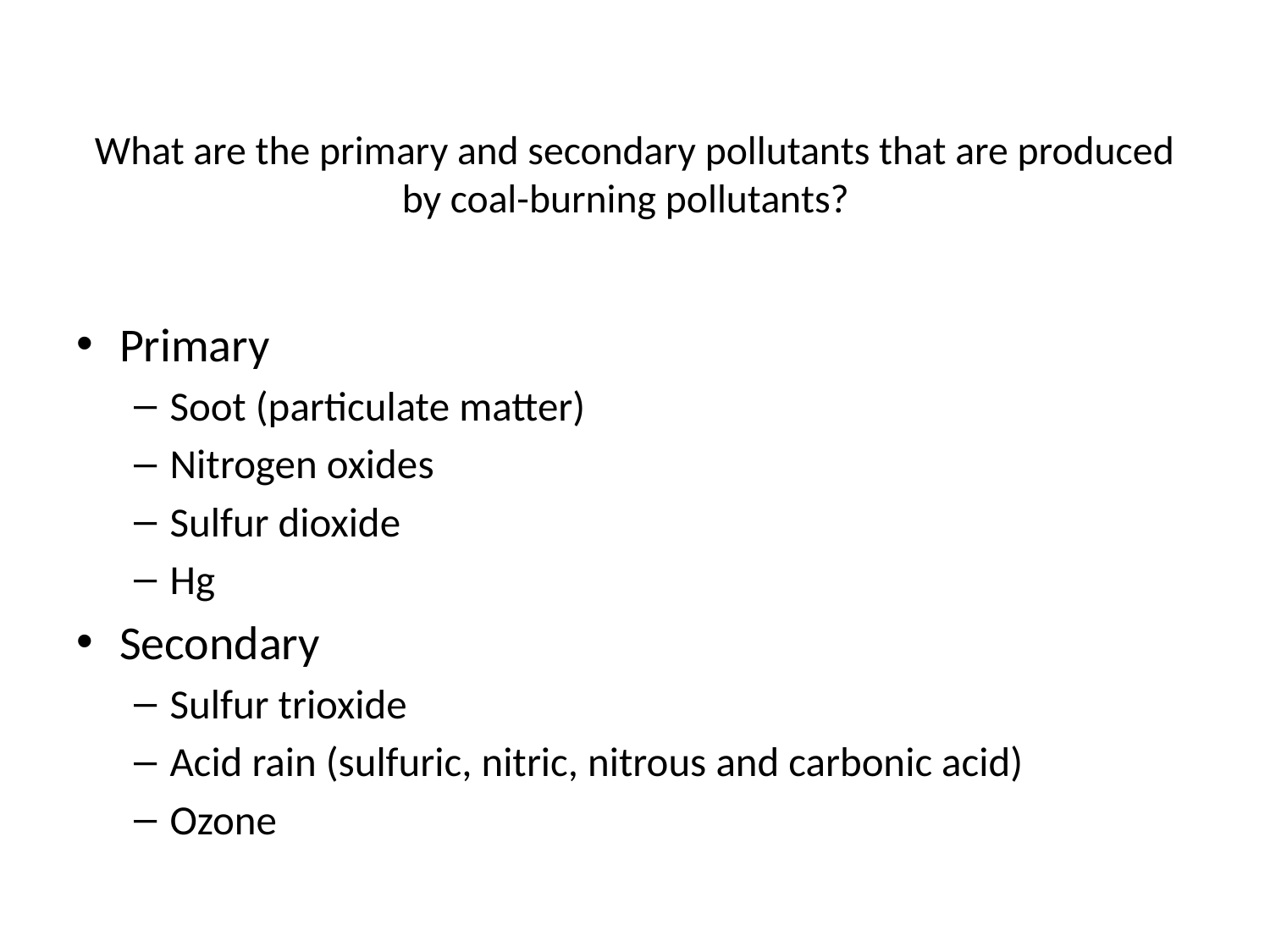

# What are the primary and secondary pollutants that are produced by coal-burning pollutants?
Primary
Soot (particulate matter)
Nitrogen oxides
Sulfur dioxide
Hg
Secondary
Sulfur trioxide
Acid rain (sulfuric, nitric, nitrous and carbonic acid)
Ozone